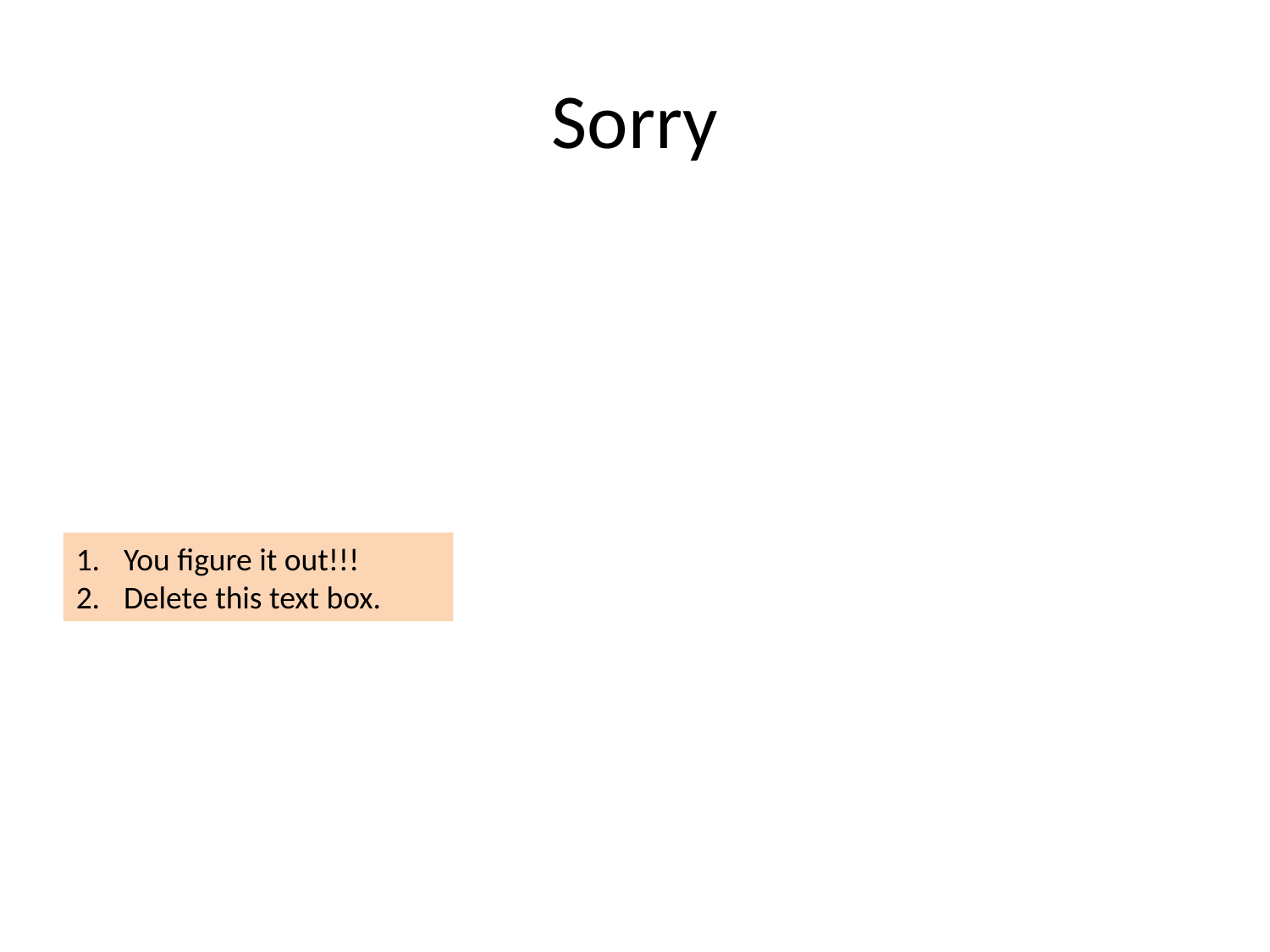

# Sorry

You figure it out!!!
Delete this text box.